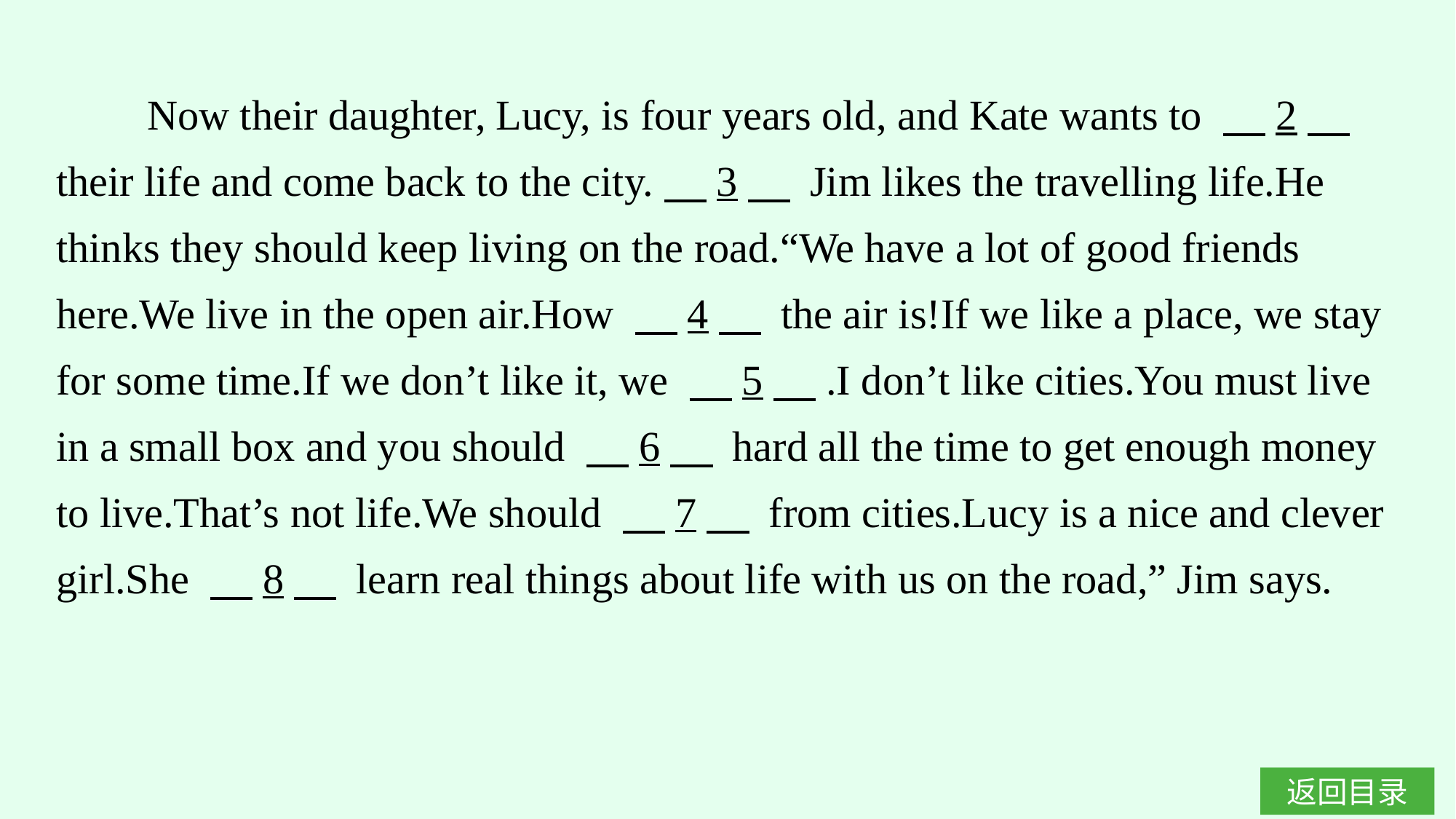

Now their daughter, Lucy, is four years old, and Kate wants to 　2　 their life and come back to the city.　3　 Jim likes the travelling life.He thinks they should keep living on the road.“We have a lot of good friends here.We live in the open air.How 　4　 the air is!If we like a place, we stay for some time.If we don’t like it, we 　5　.I don’t like cities.You must live in a small box and you should 　6　 hard all the time to get enough money to live.That’s not life.We should 　7　 from cities.Lucy is a nice and clever girl.She 　8　 learn real things about life with us on the road,” Jim says.